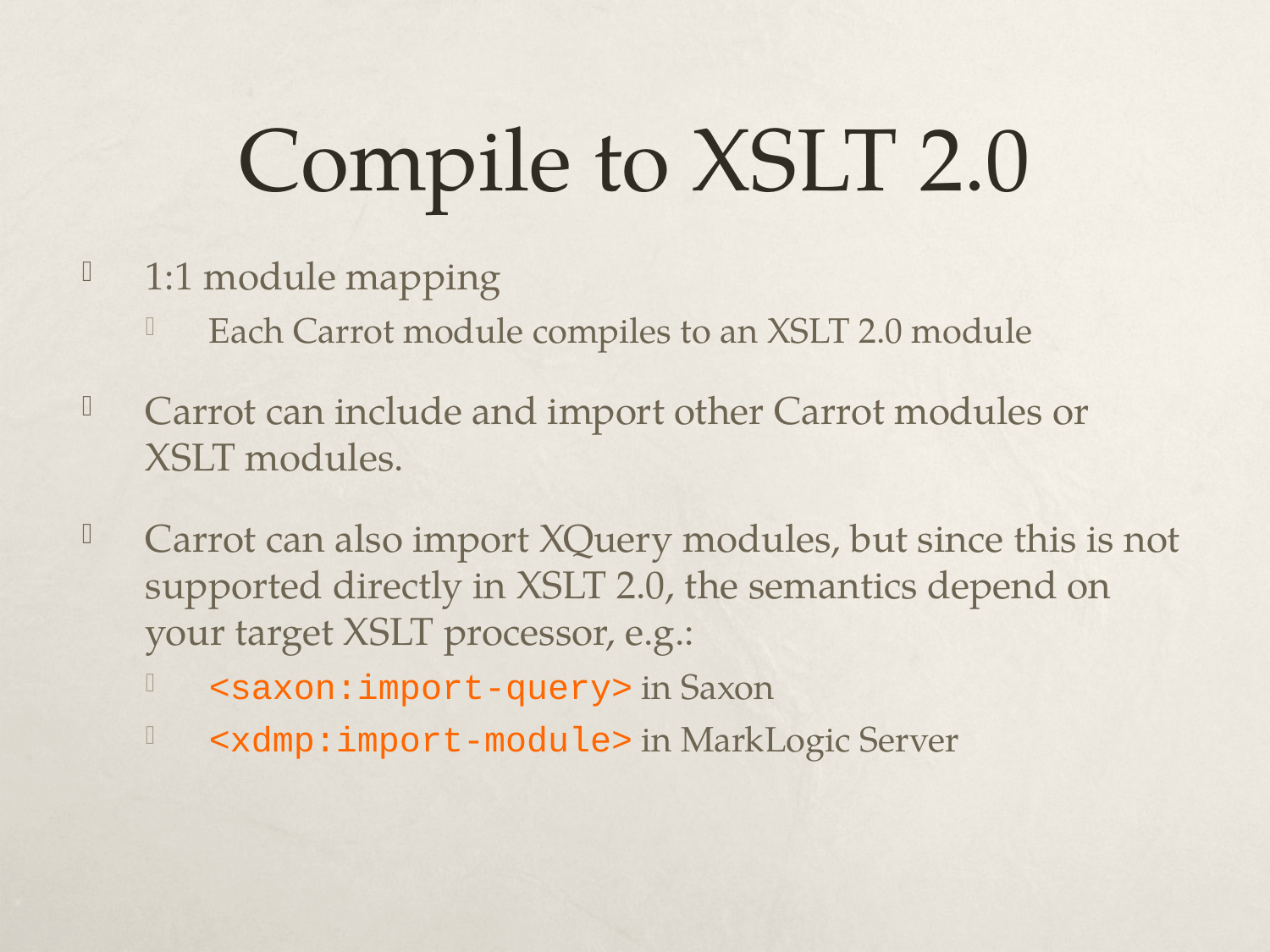

# Compile to XSLT 2.0
1:1 module mapping
Each Carrot module compiles to an XSLT 2.0 module
Carrot can include and import other Carrot modules or XSLT modules.
Carrot can also import XQuery modules, but since this is not supported directly in XSLT 2.0, the semantics depend on your target XSLT processor, e.g.:
<saxon:import-query> in Saxon
<xdmp:import-module> in MarkLogic Server